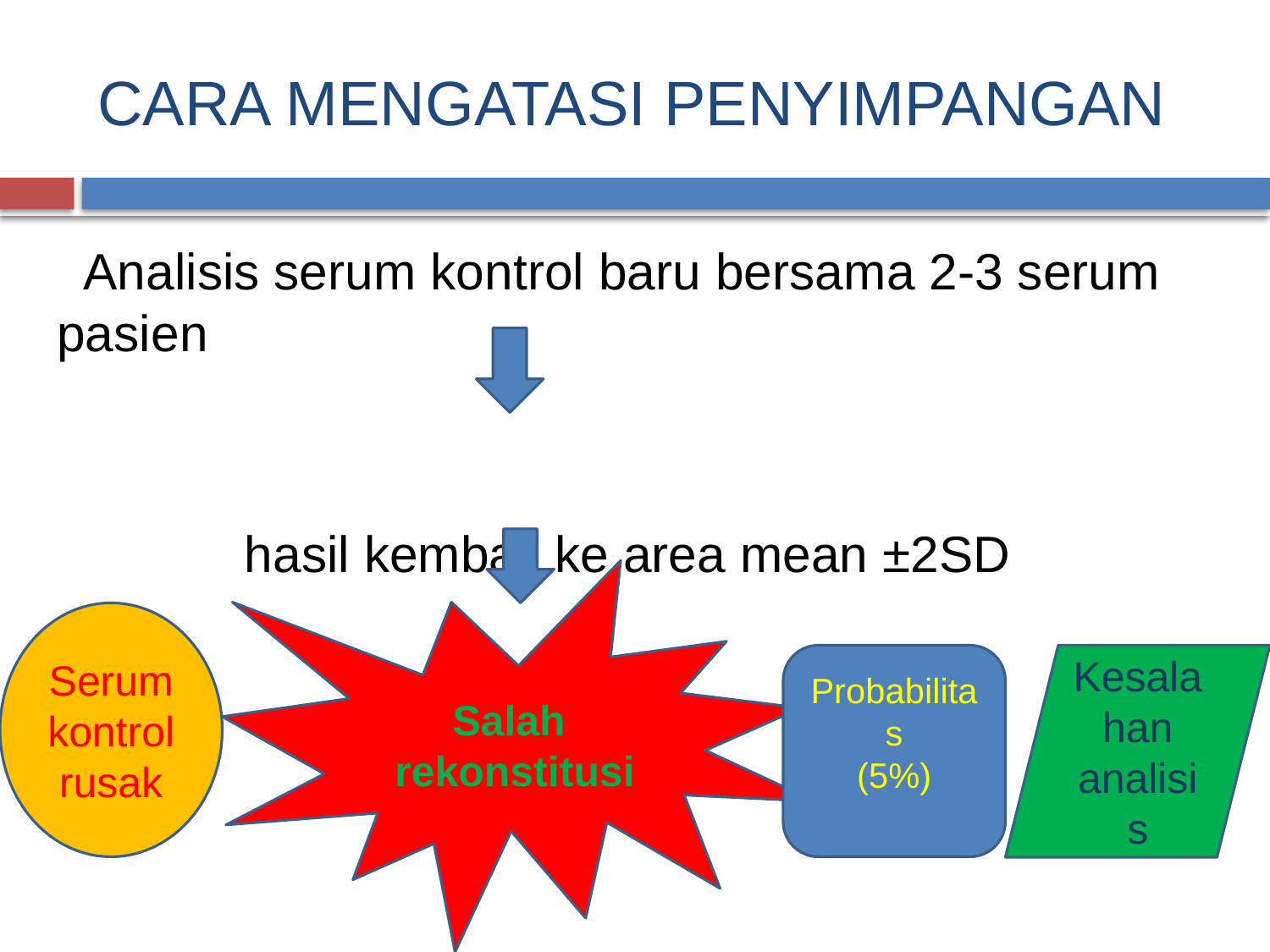

# CARA MENGATASI PENYIMPANGAN
     Analisis serum kontrol baru bersama 2-3 serum pasien

hasil kembali ke area mean ±2SD

Salah
rekonstitusi
Serum kontrol
rusak

Probabilitas
(5%)

Kesalahan
analisis